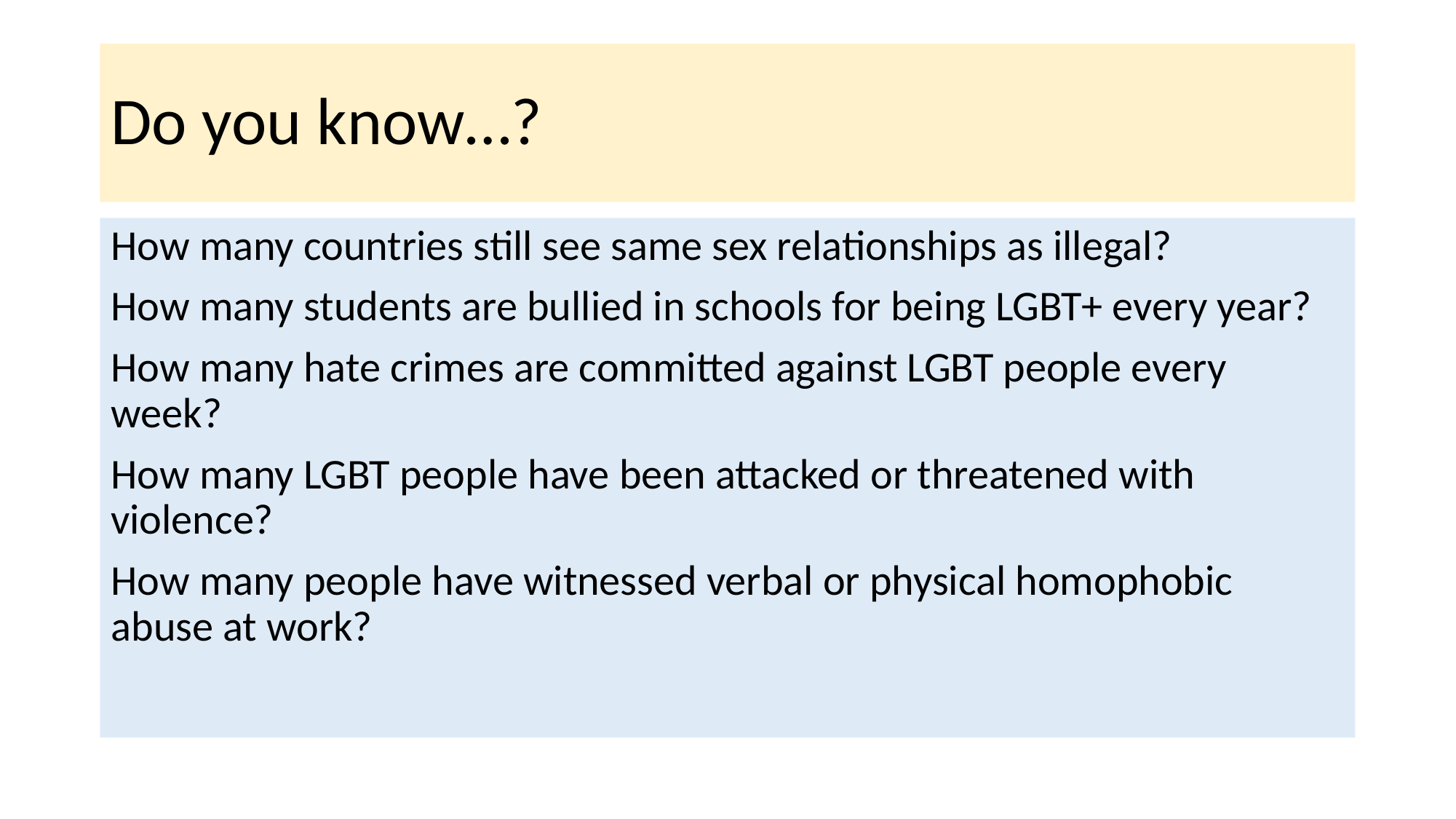

# Do you know…?
How many countries still see same sex relationships as illegal?
How many students are bullied in schools for being LGBT+ every year?
How many hate crimes are committed against LGBT people every week?
How many LGBT people have been attacked or threatened with violence?
How many people have witnessed verbal or physical homophobic abuse at work?